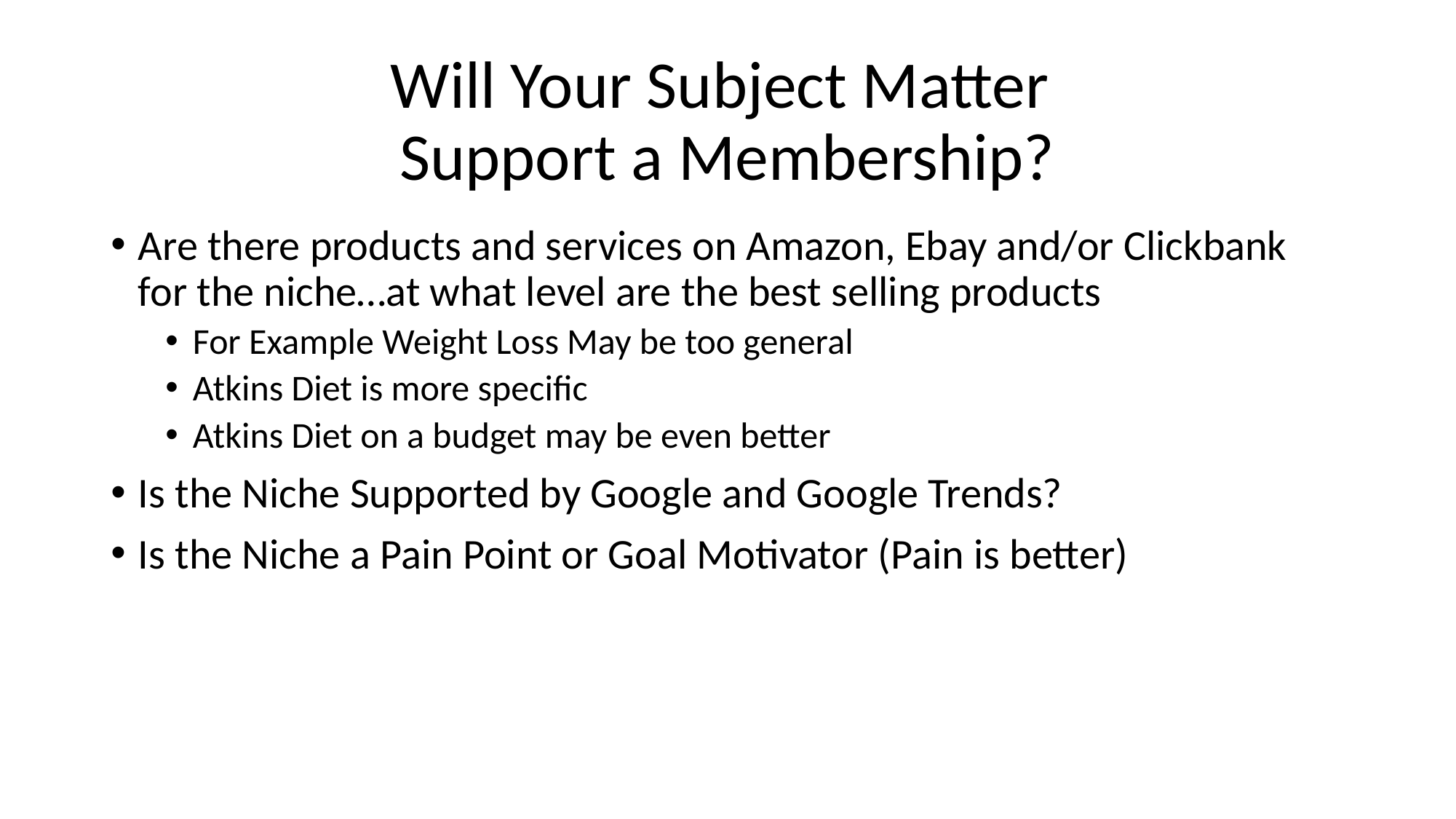

# Will Your Subject Matter Support a Membership?
Are there products and services on Amazon, Ebay and/or Clickbank for the niche…at what level are the best selling products
For Example Weight Loss May be too general
Atkins Diet is more specific
Atkins Diet on a budget may be even better
Is the Niche Supported by Google and Google Trends?
Is the Niche a Pain Point or Goal Motivator (Pain is better)